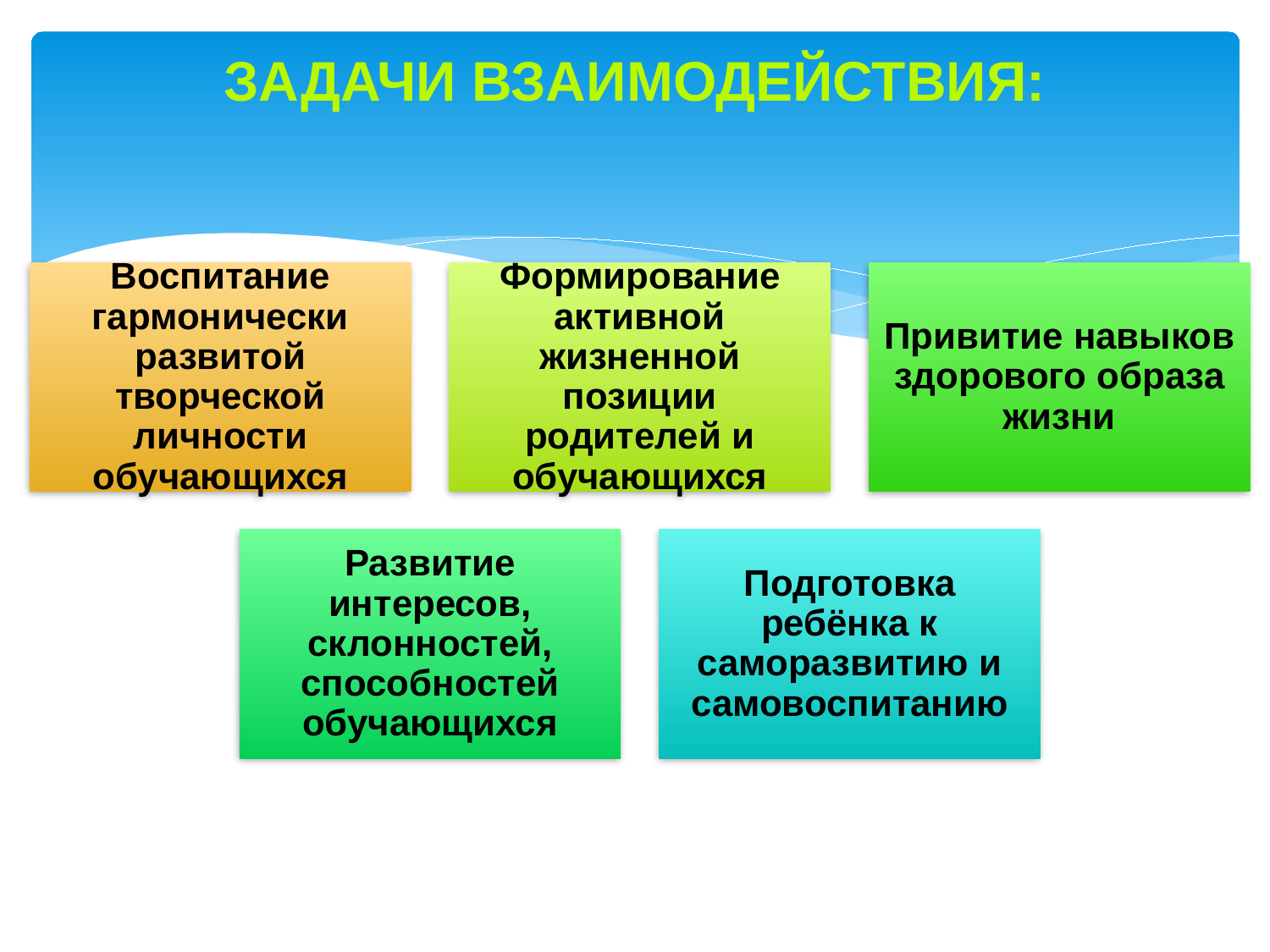

# Задачи взаимодействия:
Воспитание гармонически развитой творческой личности обучающихся
Формирование активной жизненной позиции родителей и обучающихся
Привитие навыков здорового образа жизни
Развитие интересов, склонностей, способностей обучающихся
Подготовка ребёнка к саморазвитию и самовоспитанию